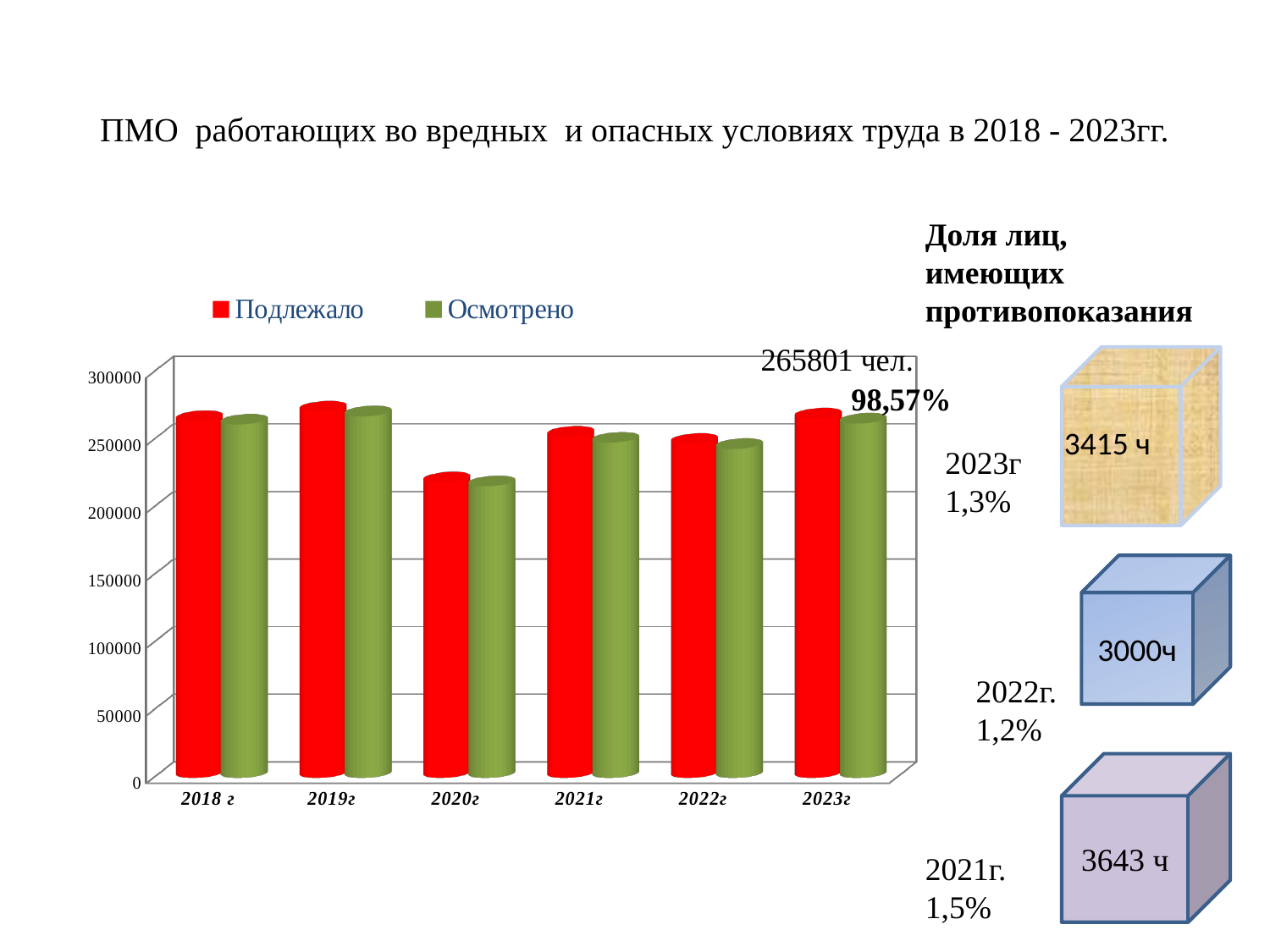

# ПМО  работающих во вредных  и опасных условиях труда в 2018 - 2023гг.
Доля лиц,
имеющих противопоказания

[unsupported chart]

3415 ч
2023г
1,3%
3000ч
2022г.
1,2%
3643 ч
2021г.
1,5%